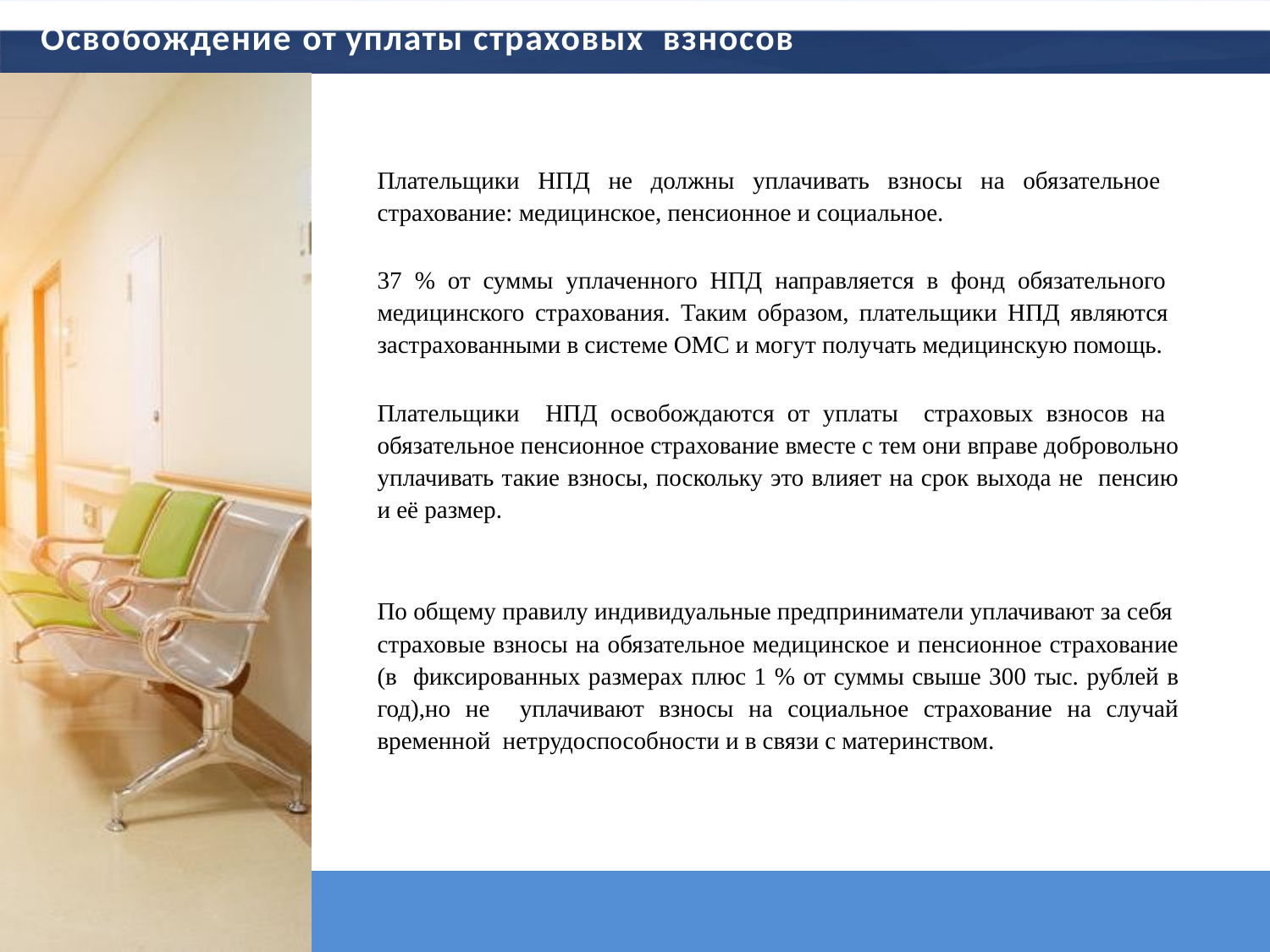

# Освобождение от уплаты страховых взносов

Плательщики НПД не должны уплачивать взносы на обязательное  страхование: медицинское, пенсионное и социальное.

37 % от суммы уплаченного НПД направляется в фонд обязательного  медицинского страхования. Таким образом, плательщики НПД являются  застрахованными в системе ОМС и могут получать медицинскую помощь.

Плательщики  НПД освобождаются от уплаты  страховых взносов на  обязательное пенсионное страхование вместе с тем они вправе добровольно уплачивать такие взносы, поскольку это влияет на срок выхода не  пенсию и её размер.

По общему правилу индивидуальные предприниматели уплачивают за себя  страховые взносы на обязательное медицинское и пенсионное страхование (в  фиксированных размерах плюс 1 % от суммы свыше 300 тыс. рублей в год),но не  уплачивают взносы на социальное страхование на случай временной  нетрудоспособности и в связи с материнством.